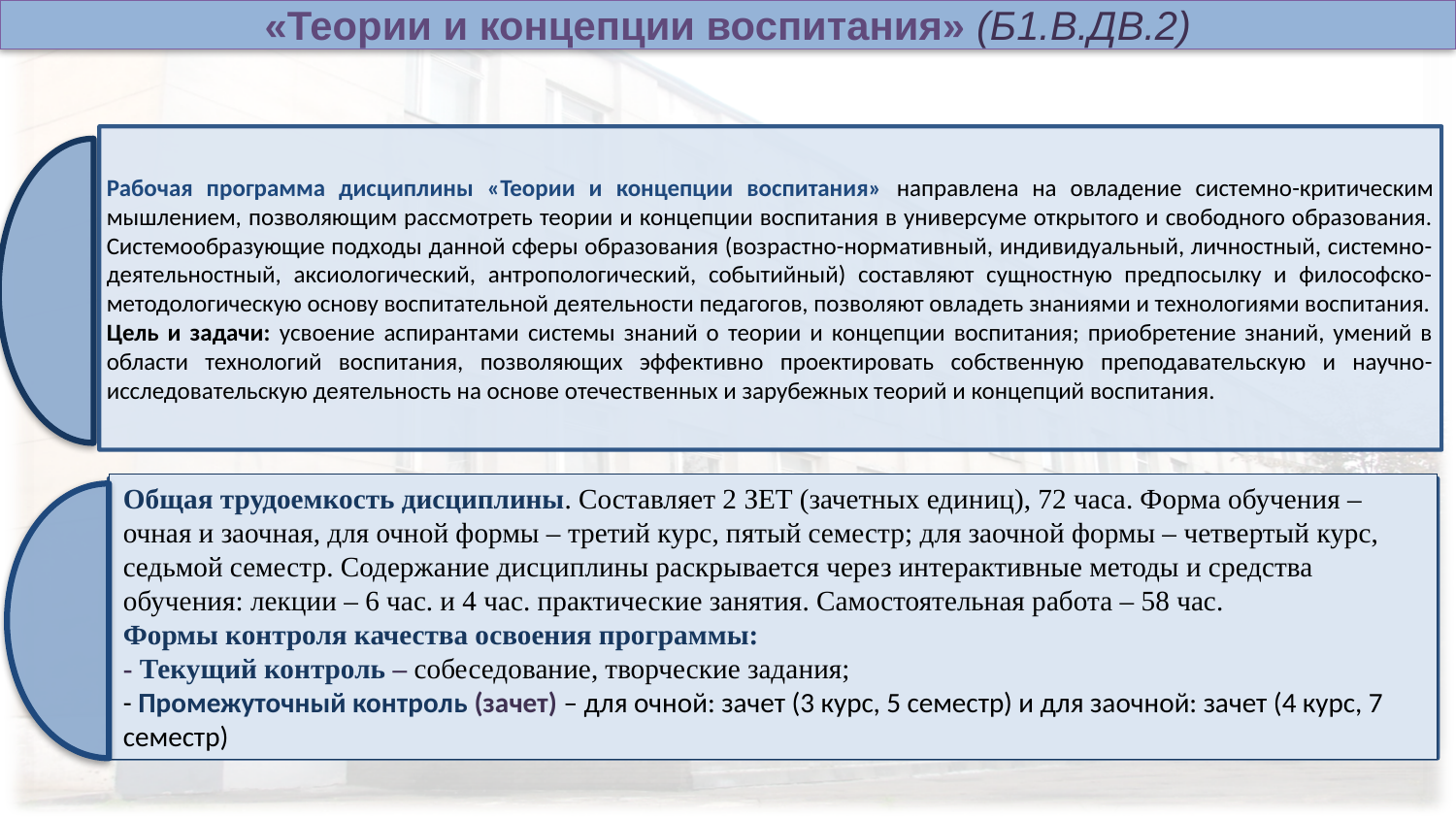

# «Теории и концепции воспитания» (Б1.В.ДВ.2)
Рабочая программа дисциплины «Теории и концепции воспитания» направлена на овладение системно-критическим мышлением, позволяющим рассмотреть теории и концепции воспитания в универсуме открытого и свободного образования. Системообразующие подходы данной сферы образования (возрастно-нормативный, индивидуальный, личностный, системно-деятельностный, аксиологический, антропологический, событийный) составляют сущностную предпосылку и философско-методологическую основу воспитательной деятельности педагогов, позволяют овладеть знаниями и технологиями воспитания.
Цель и задачи: усвоение аспирантами системы знаний о теории и концепции воспитания; приобретение знаний, умений в области технологий воспитания, позволяющих эффективно проектировать собственную преподавательскую и научно-исследовательскую деятельность на основе отечественных и зарубежных теорий и концепций воспитания.

Общая трудоемкость дисциплины. Составляет 2 ЗЕТ (зачетных единиц), 72 часа. Форма обучения – очная и заочная, для очной формы – третий курс, пятый семестр; для заочной формы – четвертый курс, седьмой семестр. Содержание дисциплины раскрывается через интерактивные методы и средства обучения: лекции – 6 час. и 4 час. практические занятия. Самостоятельная работа – 58 час.
Формы контроля качества освоения программы:
- Текущий контроль – собеседование, творческие задания;
- Промежуточный контроль (зачет) – для очной: зачет (3 курс, 5 семестр) и для заочной: зачет (4 курс, 7 семестр)